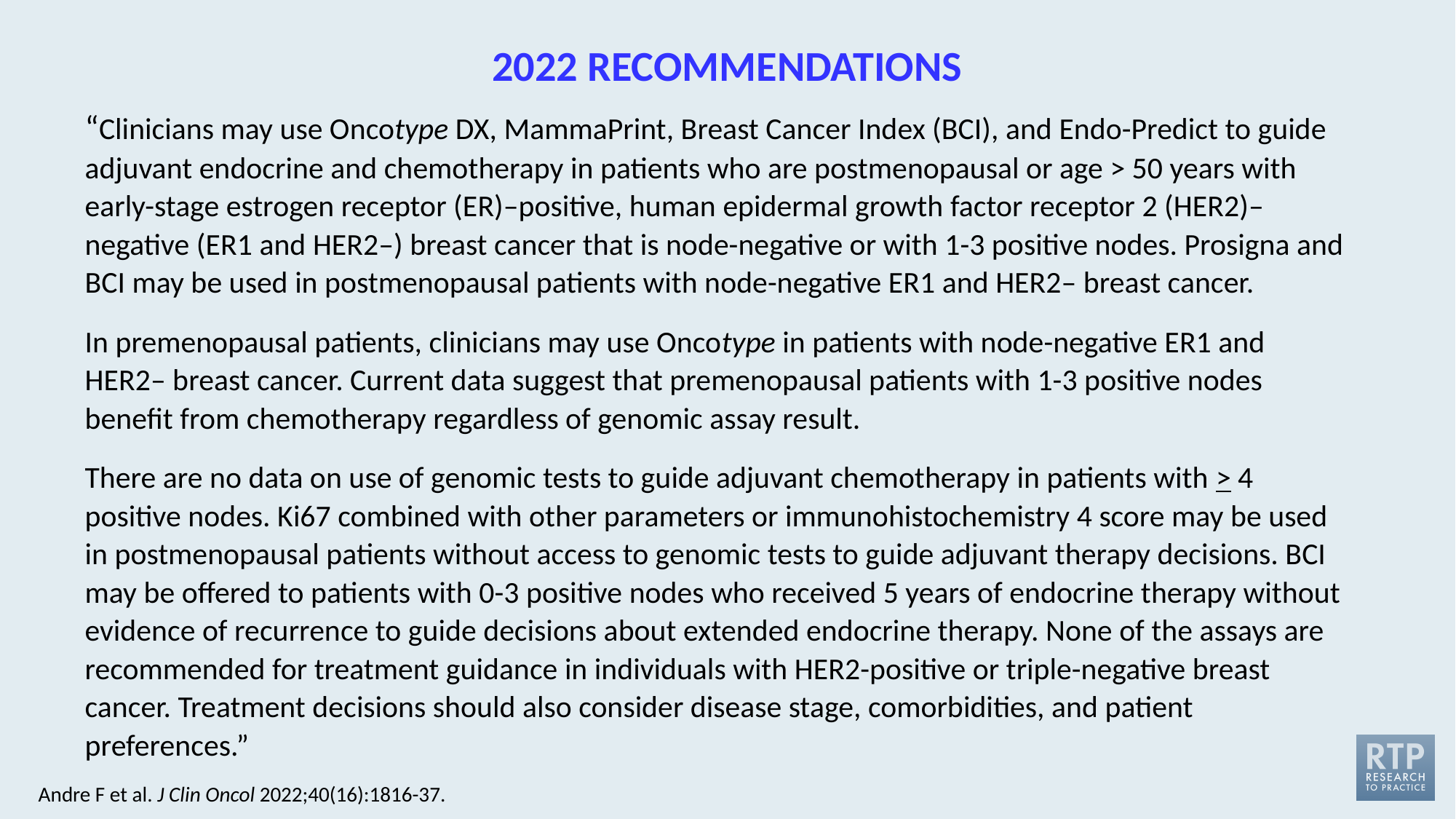

# 2022 RECOMMENDATIONS
“Clinicians may use Oncotype DX, MammaPrint, Breast Cancer Index (BCI), and Endo-Predict to guide adjuvant endocrine and chemotherapy in patients who are postmenopausal or age > 50 years with early-stage estrogen receptor (ER)–positive, human epidermal growth factor receptor 2 (HER2)–negative (ER1 and HER2–) breast cancer that is node-negative or with 1-3 positive nodes. Prosigna and BCI may be used in postmenopausal patients with node-negative ER1 and HER2– breast cancer.
In premenopausal patients, clinicians may use Oncotype in patients with node-negative ER1 and HER2– breast cancer. Current data suggest that premenopausal patients with 1-3 positive nodes benefit from chemotherapy regardless of genomic assay result.
There are no data on use of genomic tests to guide adjuvant chemotherapy in patients with > 4 positive nodes. Ki67 combined with other parameters or immunohistochemistry 4 score may be used in postmenopausal patients without access to genomic tests to guide adjuvant therapy decisions. BCI may be offered to patients with 0-3 positive nodes who received 5 years of endocrine therapy without evidence of recurrence to guide decisions about extended endocrine therapy. None of the assays are recommended for treatment guidance in individuals with HER2-positive or triple-negative breast cancer. Treatment decisions should also consider disease stage, comorbidities, and patient preferences.”

Andre F et al. J Clin Oncol 2022;40(16):1816-37.